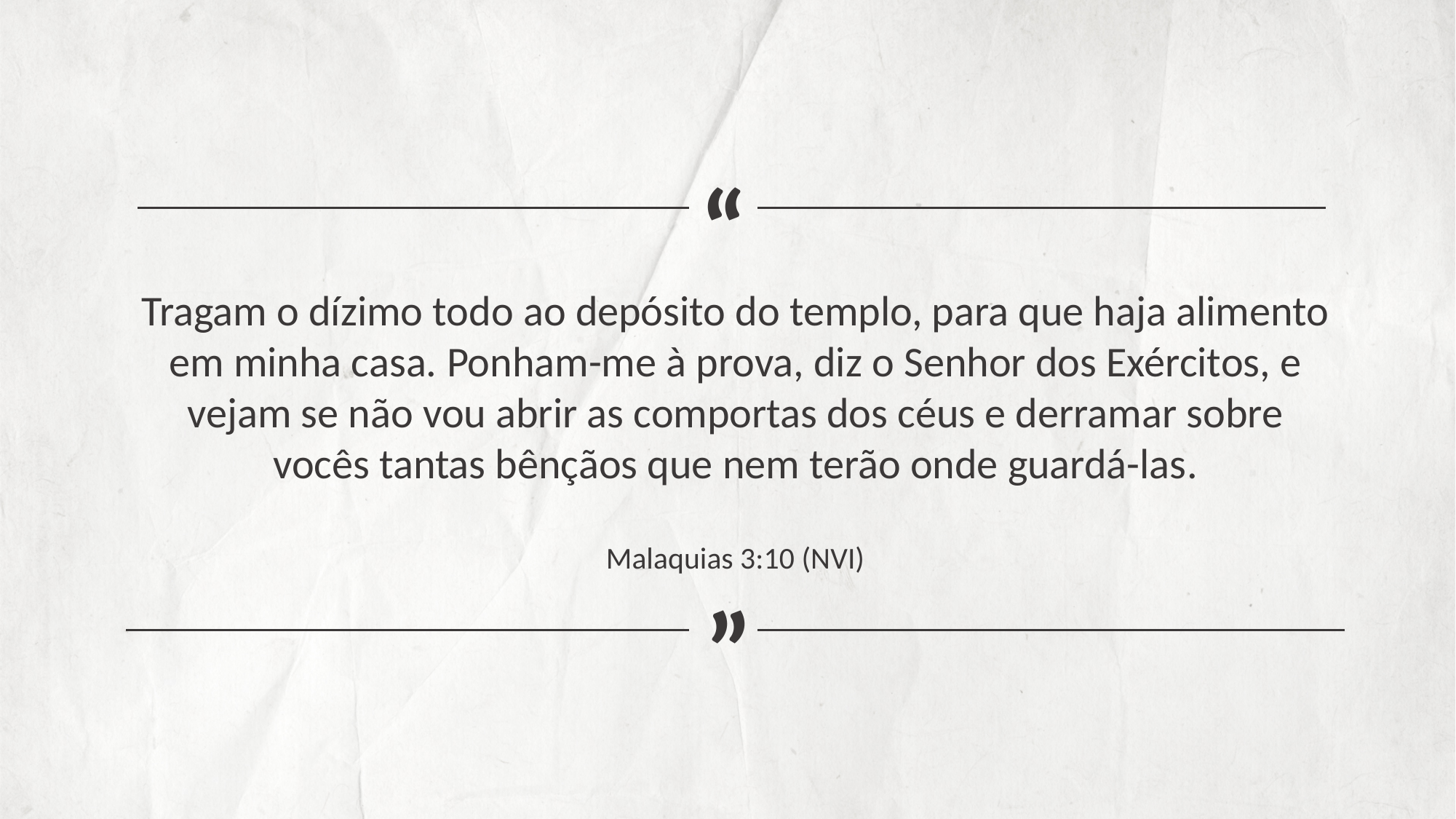

“
Tragam o dízimo todo ao depósito do templo, para que haja alimento em minha casa. Ponham-me à prova, diz o Senhor dos Exércitos, e vejam se não vou abrir as comportas dos céus e derramar sobre vocês tantas bênçãos que nem terão onde guardá-las.

Malaquias 3:10 (NVI)

 “